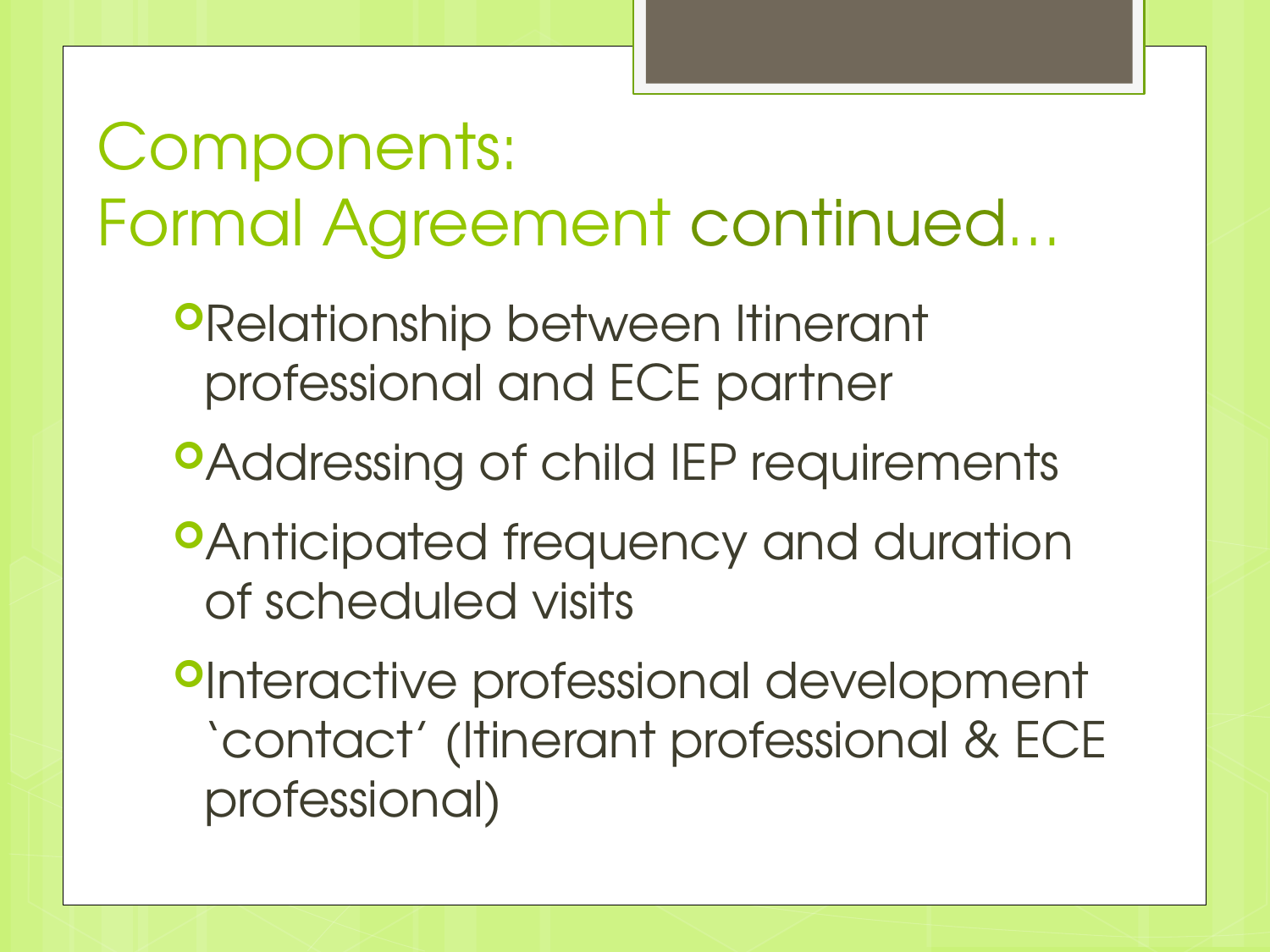

# Components: Formal Agreement continued…
Relationship between Itinerant professional and ECE partner
Addressing of child IEP requirements
Anticipated frequency and duration of scheduled visits
Interactive professional development ‘contact’ (Itinerant professional & ECE professional)